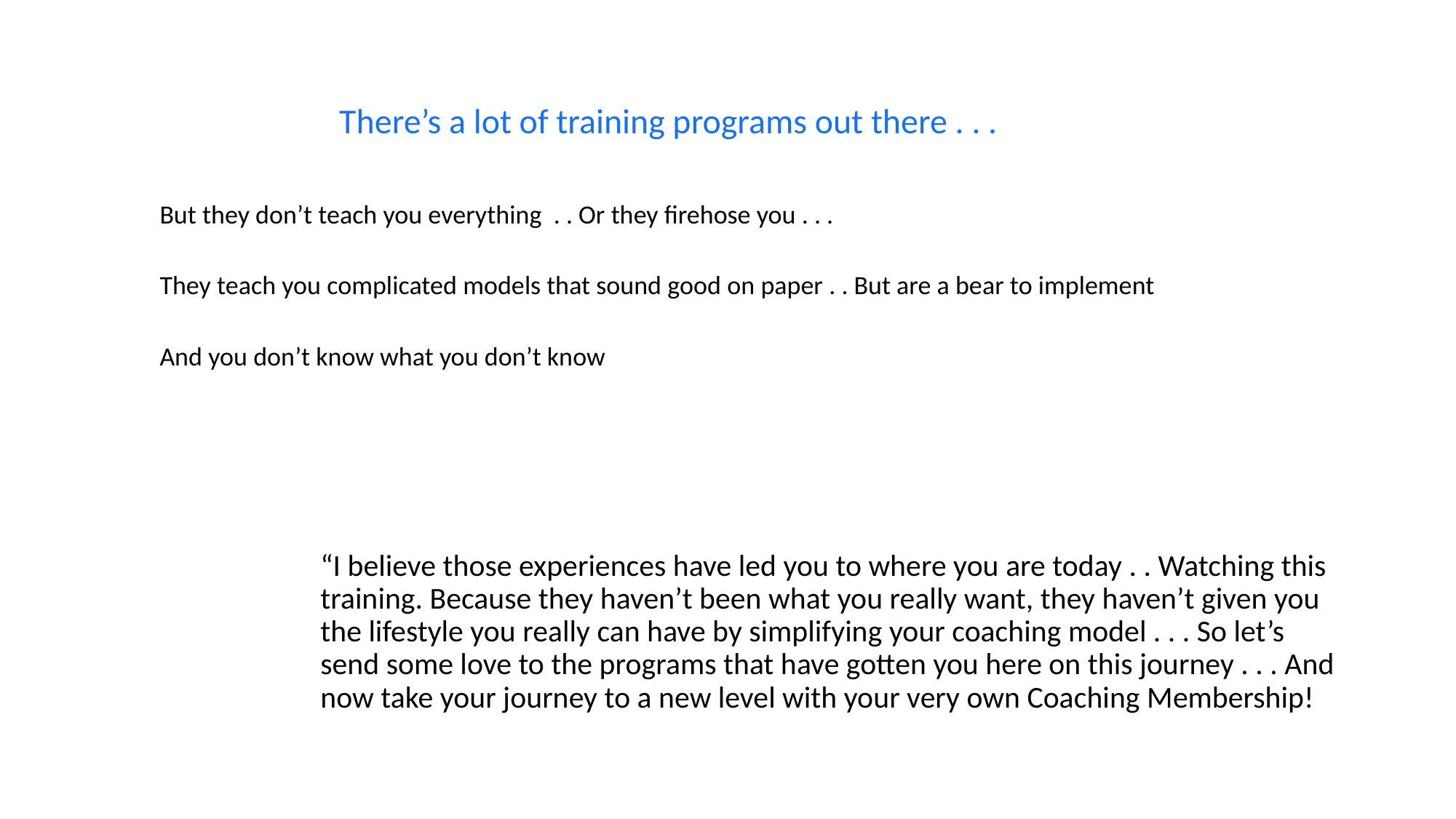

There’s a lot of training programs out there . . .

But they don’t teach you everything  . . Or they firehose you . . .

They teach you complicated models that sound good on paper . . But are a bear to implement

And you don’t know what you don’t know

“I believe those experiences have led you to where you are today . . Watching this training. Because they haven’t been what you really want, they haven’t given you the lifestyle you really can have by simplifying your coaching model . . . So let’s send some love to the programs that have gotten you here on this journey . . . And now take your journey to a new level with your very own Coaching Membership!